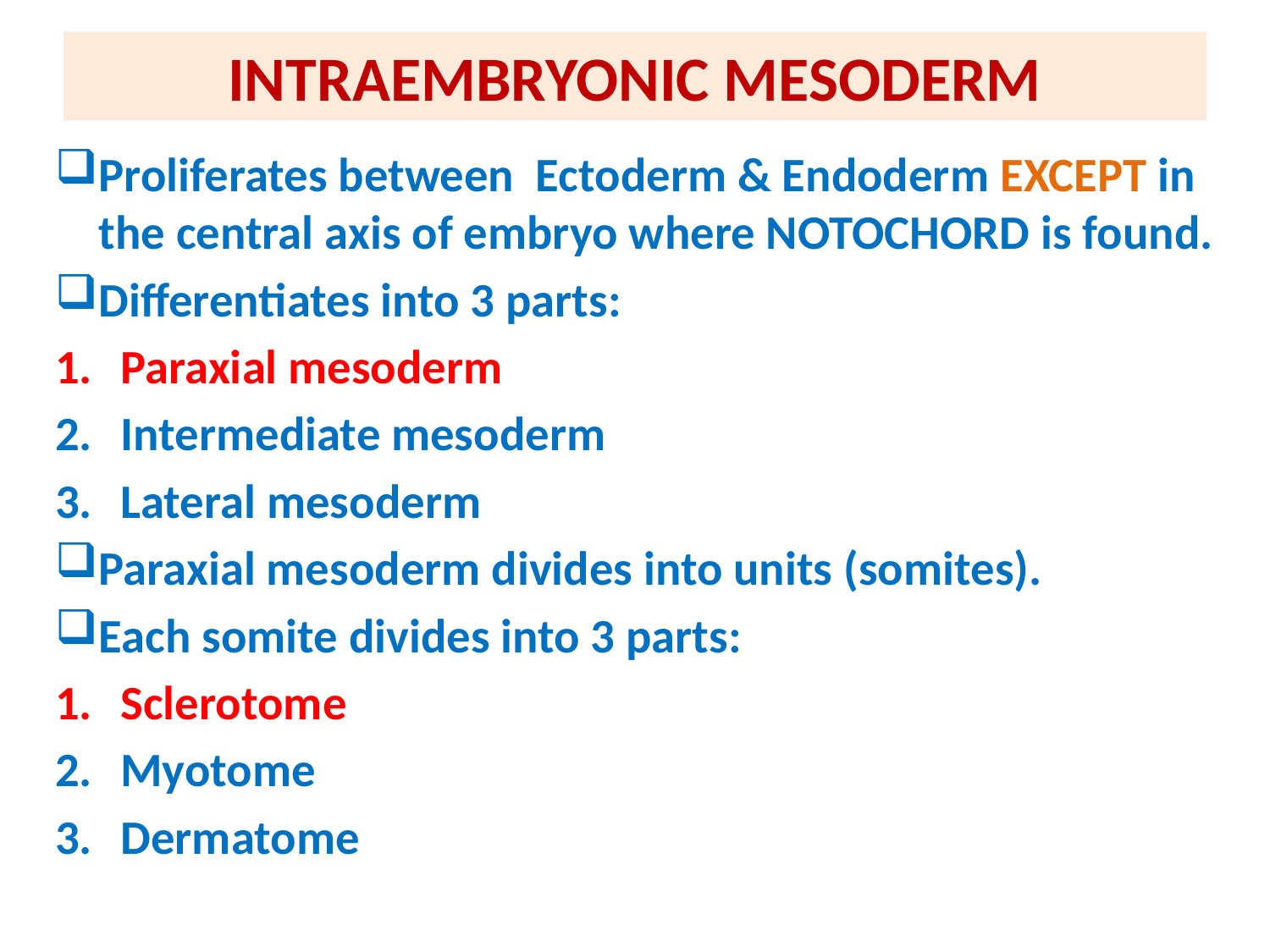

# INTRAEMBRYONIC MESODERM
Proliferates between  Ectoderm & Endoderm EXCEPT in the central axis of embryo where NOTOCHORD is found.
Differentiates into 3 parts:
Paraxial mesoderm
Intermediate mesoderm
Lateral mesoderm
Paraxial mesoderm divides into units (somites).
Each somite divides into 3 parts:
Sclerotome
Myotome
Dermatome